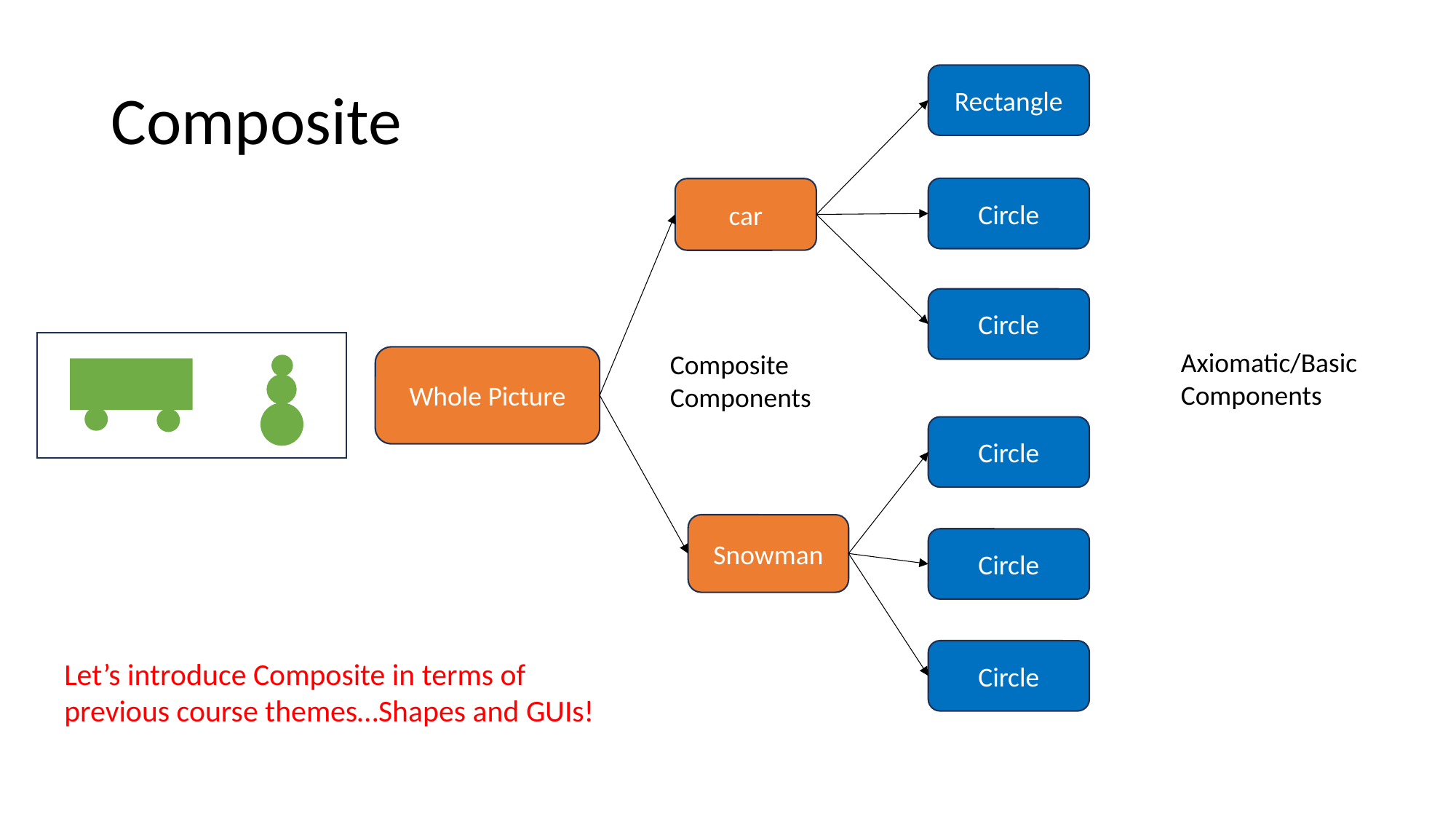

# Composite
Rectangle
Circle
car
Circle

Axiomatic/Basic
Components
Composite
Components
Whole Picture
Circle
Snowman
Circle
Circle
Let’s introduce Composite in terms of previous course themes…Shapes and GUIs!